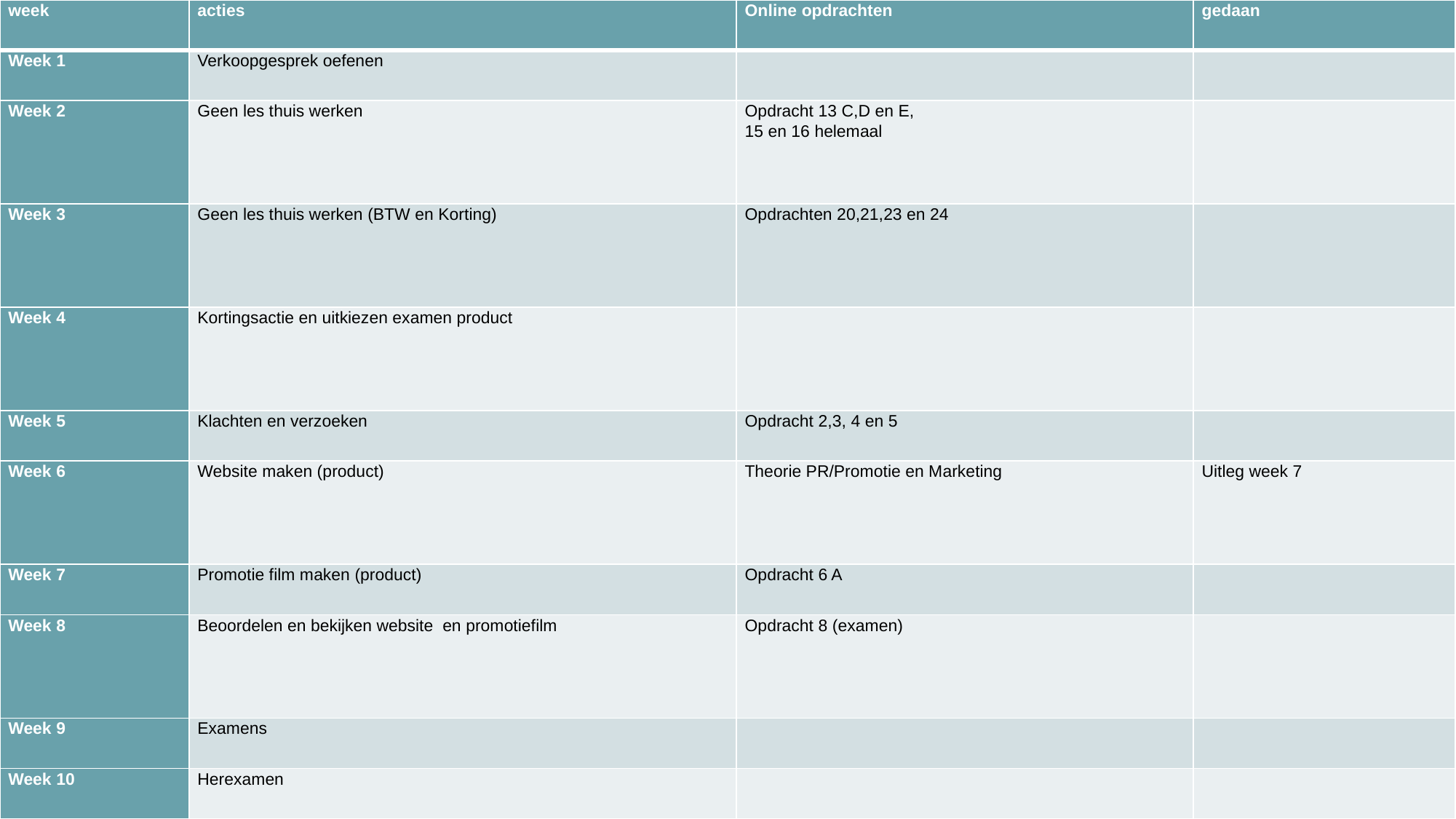

| week | acties | Online opdrachten | gedaan |
| --- | --- | --- | --- |
| Week 1 | Verkoopgesprek oefenen |  |  |
| Week 2 | Geen les thuis werken | Opdracht 13 C,D en E, 15 en 16 helemaal |  |
| Week 3 | Geen les thuis werken (BTW en Korting) | Opdrachten 20,21,23 en 24 |  |
| Week 4 | Kortingsactie en uitkiezen examen product |  |  |
| Week 5 | Klachten en verzoeken | Opdracht 2,3, 4 en 5 |  |
| Week 6 | Website maken (product) | Theorie PR/Promotie en Marketing | Uitleg week 7 |
| Week 7 | Promotie film maken (product) | Opdracht 6 A |  |
| Week 8 | Beoordelen en bekijken website en promotiefilm | Opdracht 8 (examen) |  |
| Week 9 | Examens |  |  |
| Week 10 | Herexamen |  |  |
#